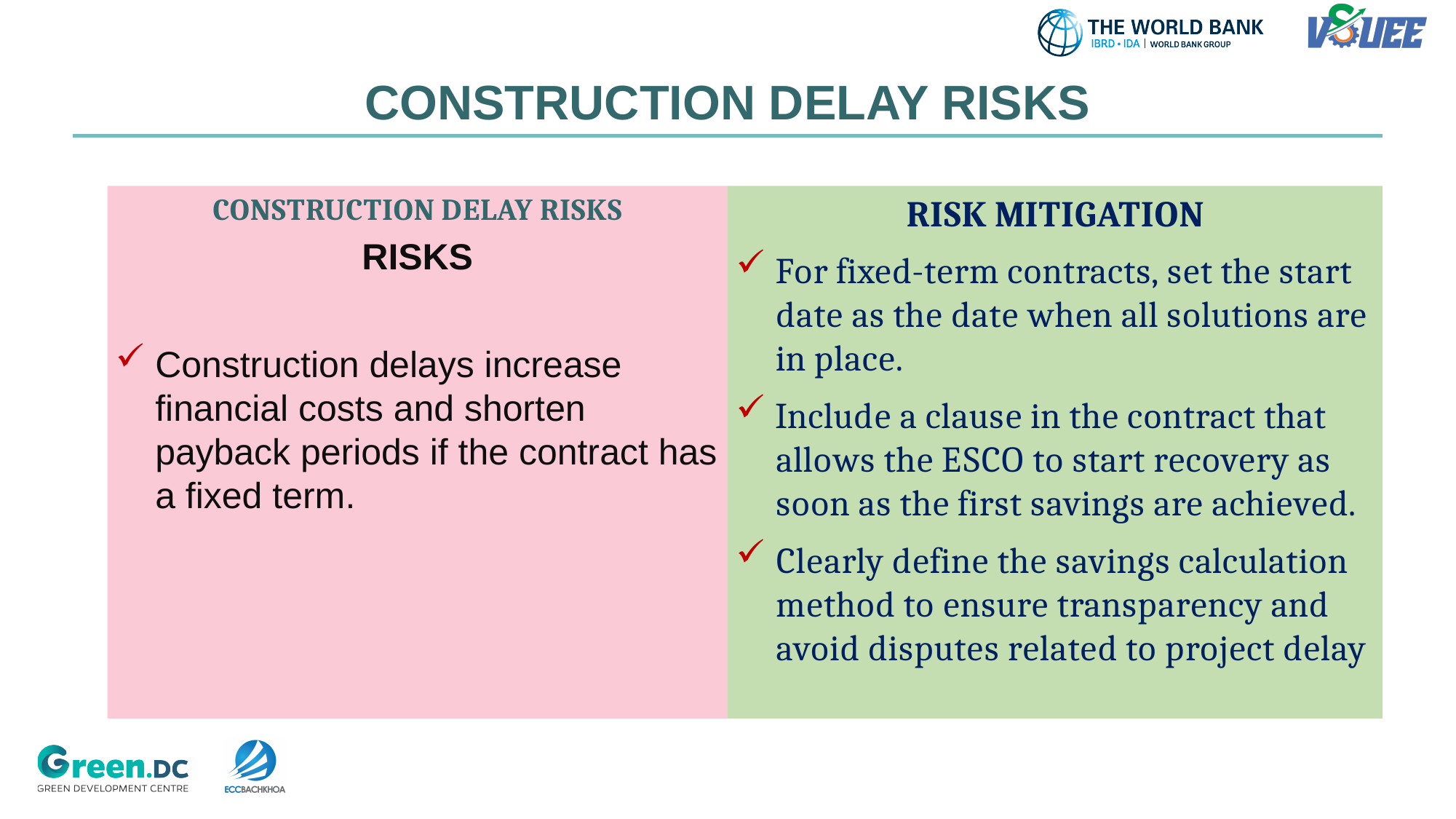

# CONSTRUCTION DELAY RISKS
CONSTRUCTION DELAY RISKS
RISKS

Construction delays increase financial costs and shorten payback periods if the contract has a fixed term.
RISK MITIGATION
For fixed-term contracts, set the start date as the date when all solutions are in place.
Include a clause in the contract that allows the ESCO to start recovery as soon as the first savings are achieved.
Clearly define the savings calculation method to ensure transparency and avoid disputes related to project delay